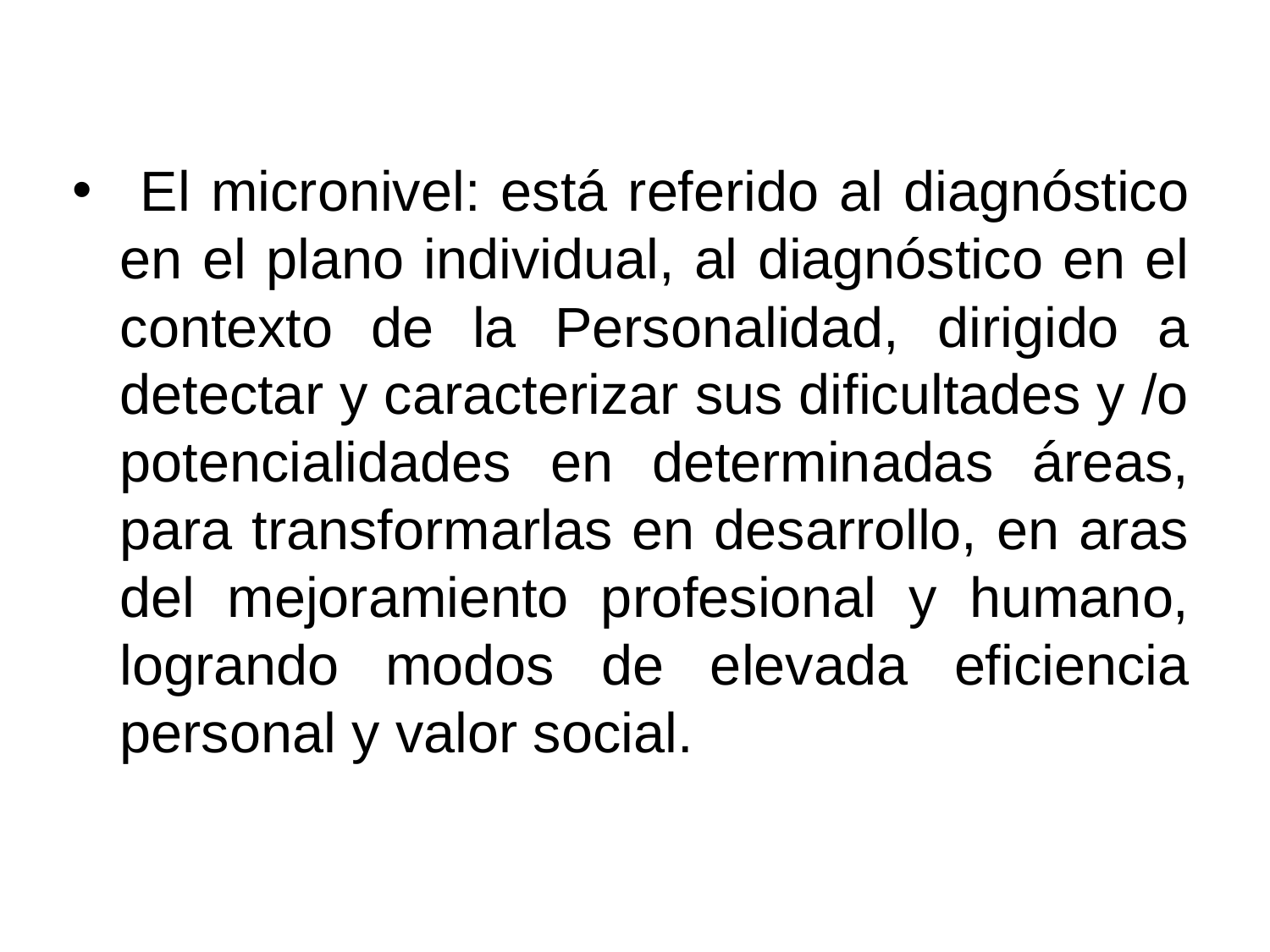

El micronivel: está referido al diagnóstico en el plano individual, al diagnóstico en el contexto de la Personalidad, dirigido a detectar y caracterizar sus dificultades y /o potencialidades en determinadas áreas, para transformarlas en desarrollo, en aras del mejoramiento profesional y humano, logrando modos de elevada eficiencia personal y valor social.